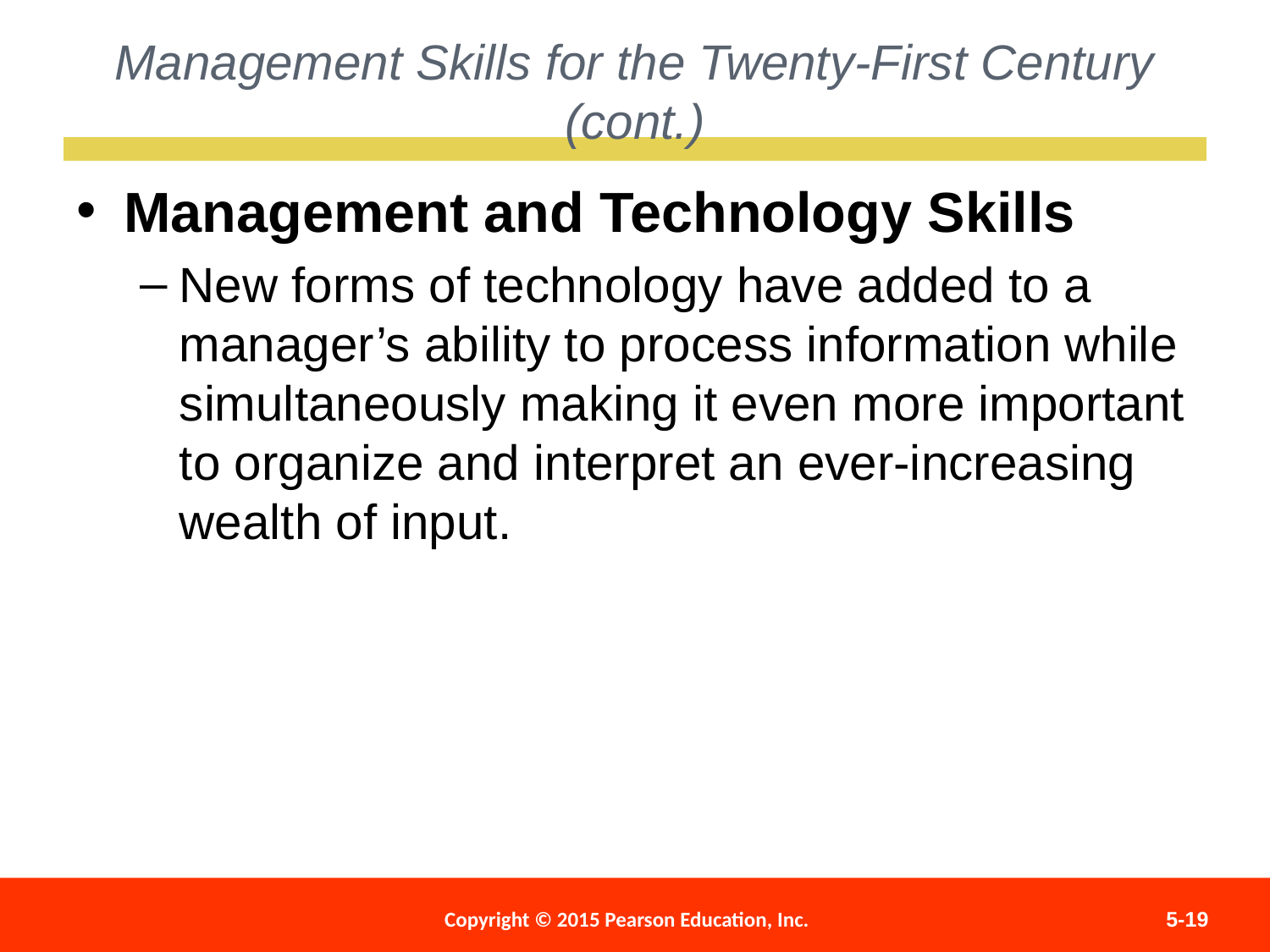

Management Skills for the Twenty-First Century (cont.)
Management and Technology Skills
New forms of technology have added to a manager’s ability to process information while simultaneously making it even more important to organize and interpret an ever-increasing wealth of input.